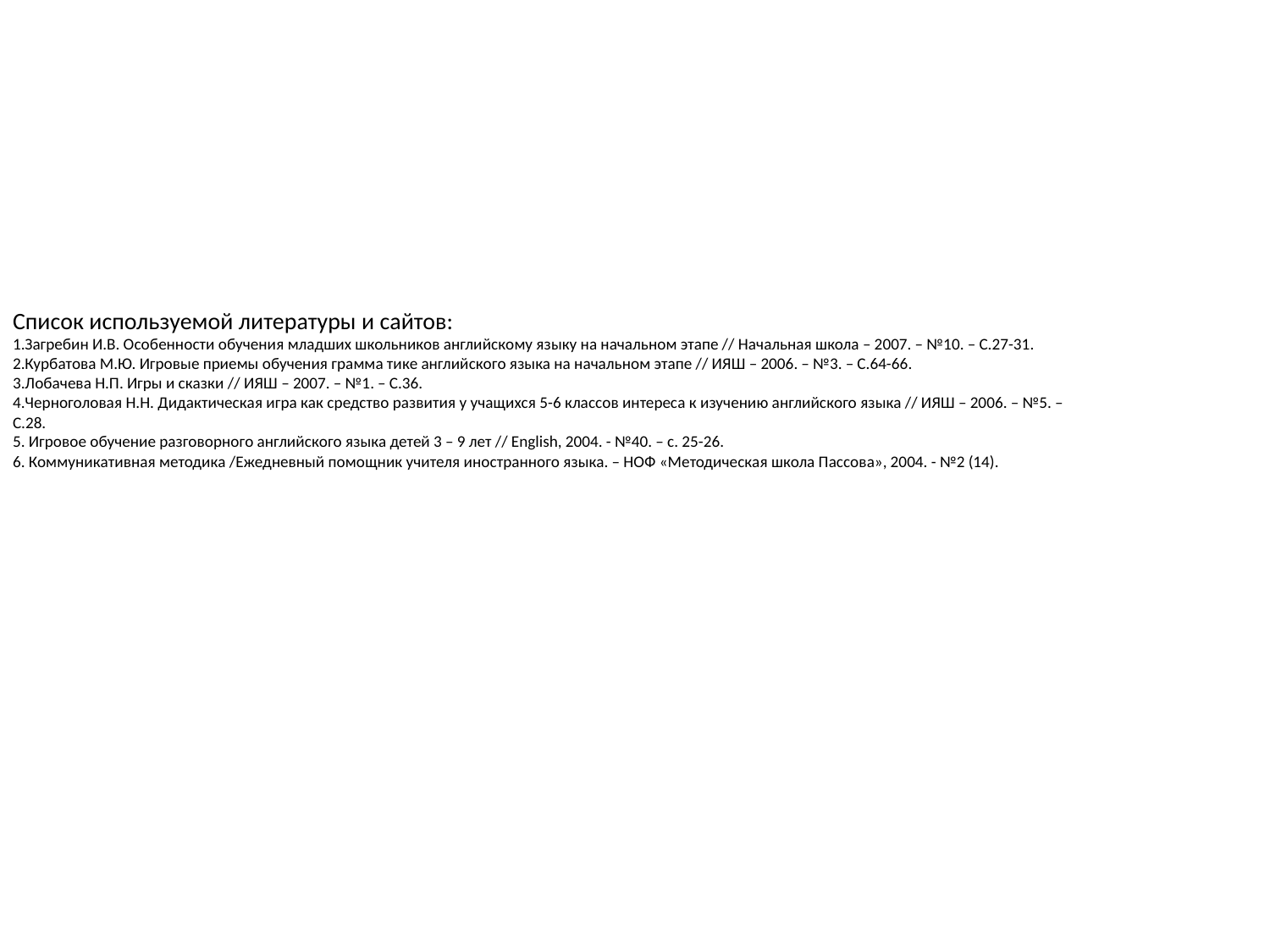

Список используемой литературы и сайтов:
1.Загребин И.В. Особенности обучения младших школьников английскому языку на начальном этапе // Начальная школа – 2007. – №10. – С.27-31.
2.Курбатова М.Ю. Игровые приемы обучения грамма тике английского языка на начальном этапе // ИЯШ – 2006. – №3. – С.64-66.
3.Лобачева Н.П. Игры и сказки // ИЯШ – 2007. – №1. – С.36.
4.Черноголовая Н.Н. Дидактическая игра как средство развития у учащихся 5-6 классов интереса к изучению английского языка // ИЯШ – 2006. – №5. – С.28.
5. Игровое обучение разговорного английского языка детей 3 – 9 лет // English, 2004. - №40. – с. 25-26.
6. Коммуникативная методика /Ежедневный помощник учителя иностранного языка. – НОФ «Методическая школа Пассова», 2004. - №2 (14).